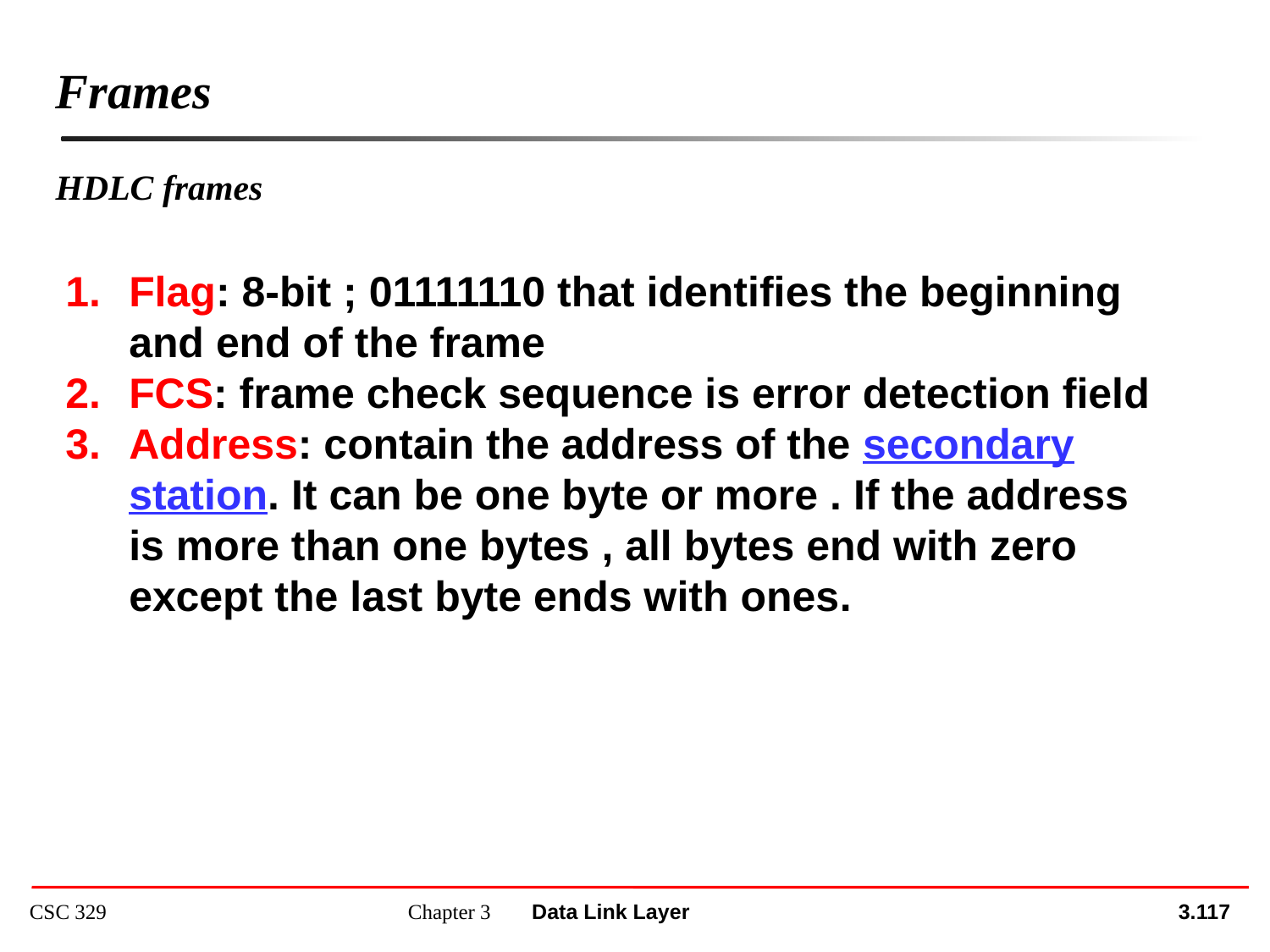

Frames

HDLC frames
Flag: 8-bit ; 01111110 that identifies the beginning and end of the frame
FCS: frame check sequence is error detection field
Address: contain the address of the secondary station. It can be one byte or more . If the address is more than one bytes , all bytes end with zero except the last byte ends with ones.